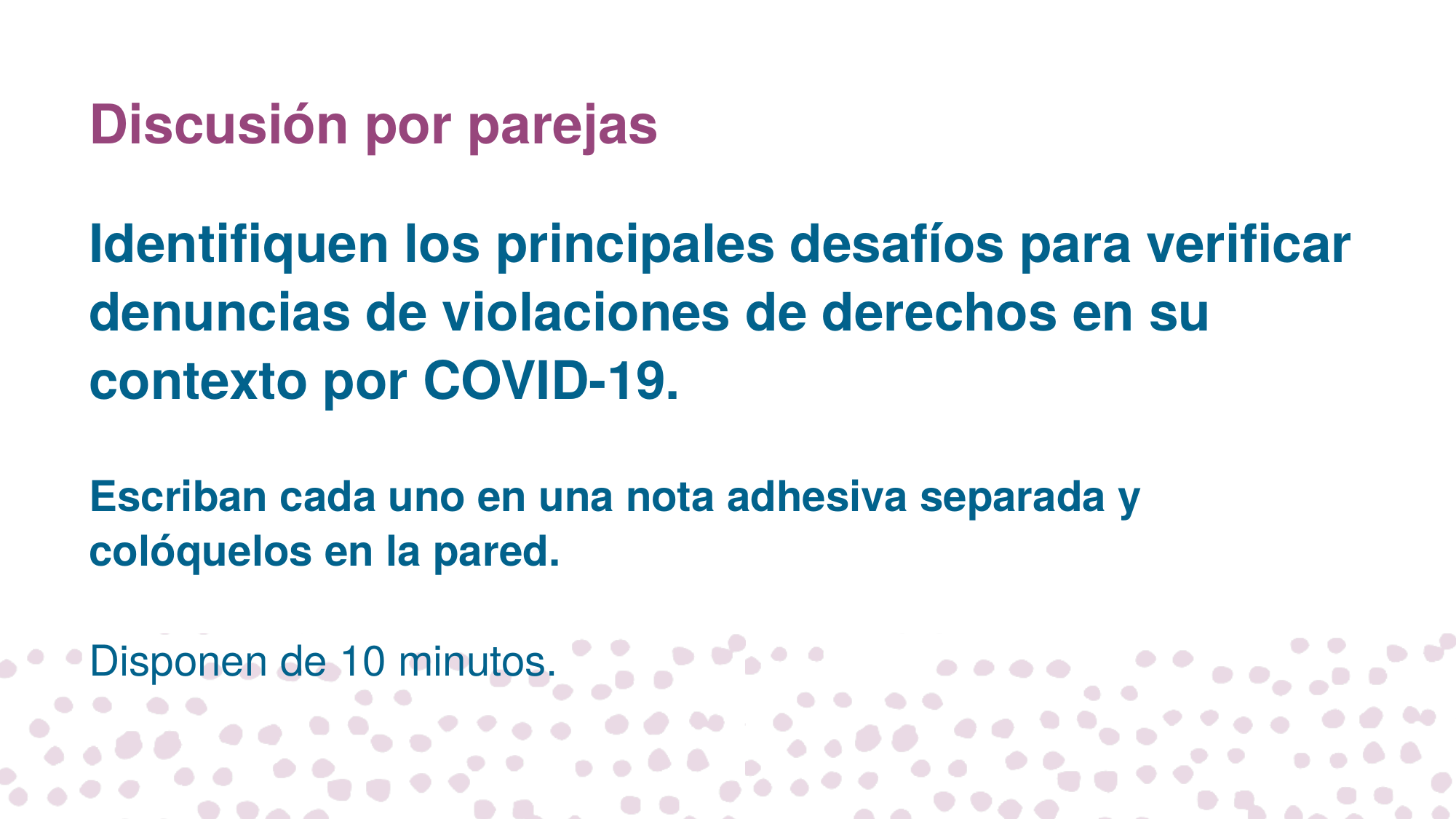

# Discusión por parejas
Identifiquen los principales desafíos para verificar denuncias de violaciones de derechos en su contexto por COVID-19.

Escriban cada uno en una nota adhesiva separada y colóquelos en la pared.

Disponen de 10 minutos.